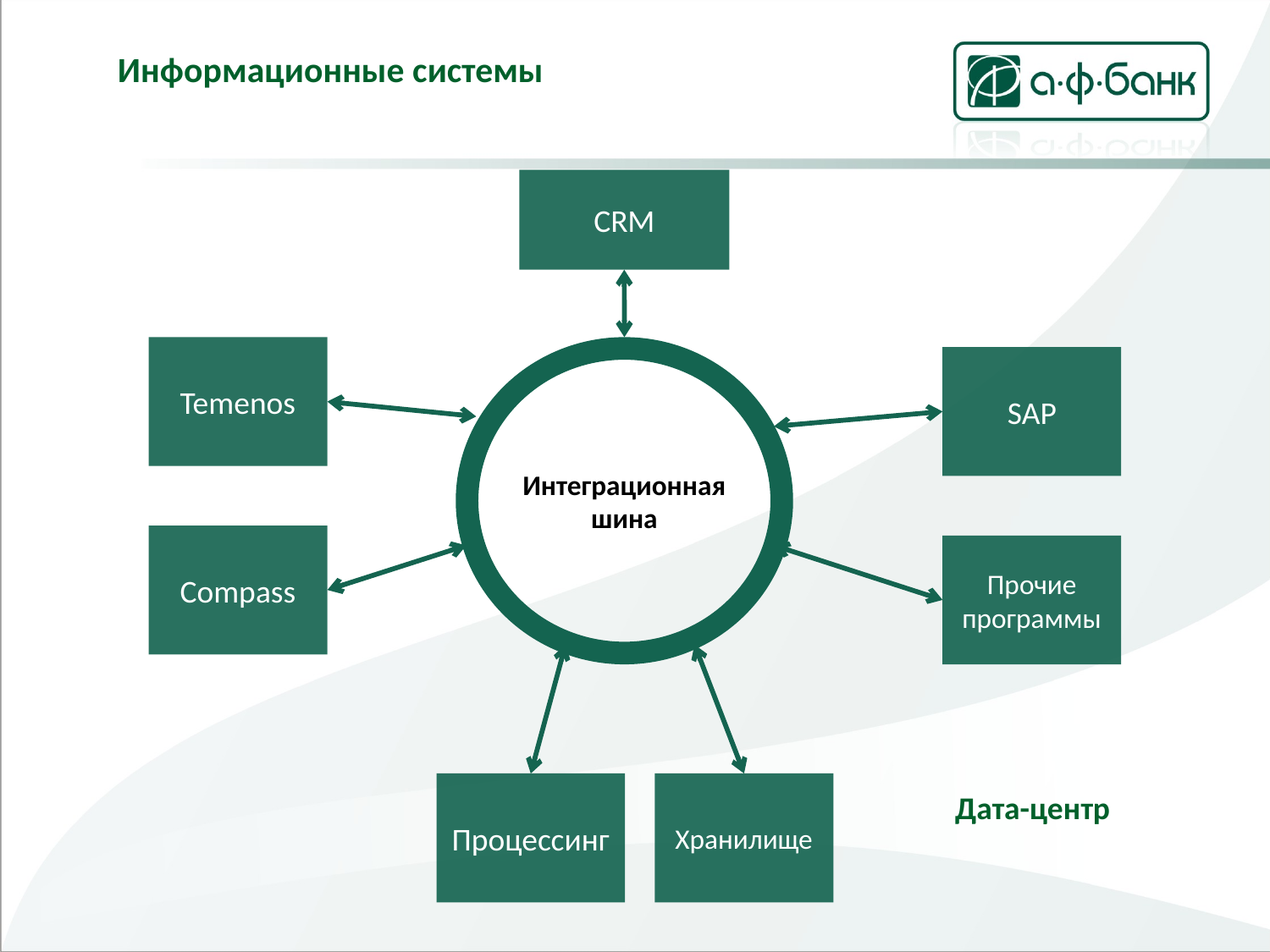

# Информационные системы
CRM

Интеграционная шина
Temenos
SAP
Compass
Прочие программы
Процессинг
Хранилище
Дата-центр